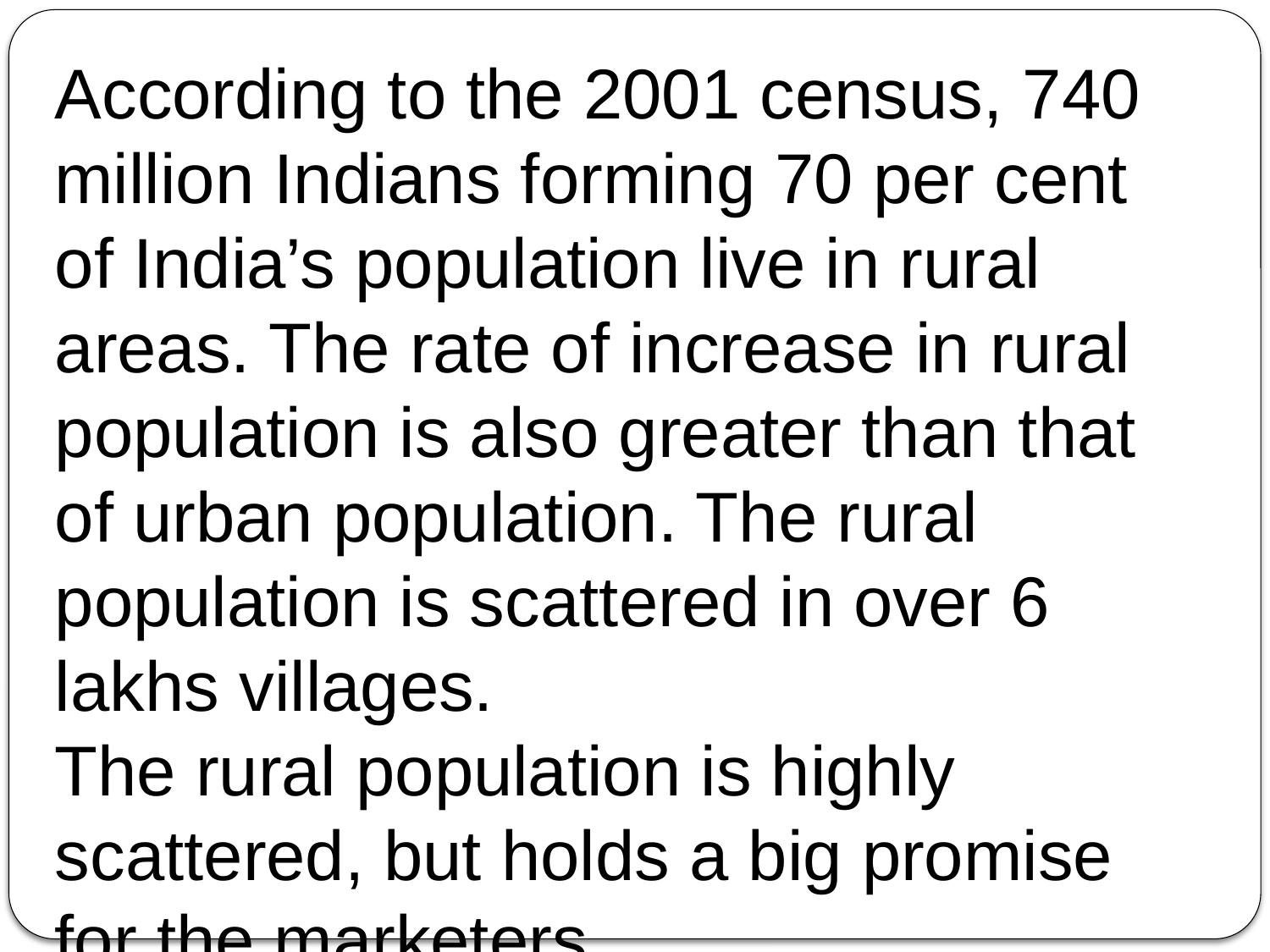

According to the 2001 census, 740 million Indians forming 70 per cent of India’s population live in rural areas. The rate of increase in rural population is also greater than that of urban population. The rural population is scattered in over 6 lakhs villages.
The rural population is highly scattered, but holds a big promise for the marketers.